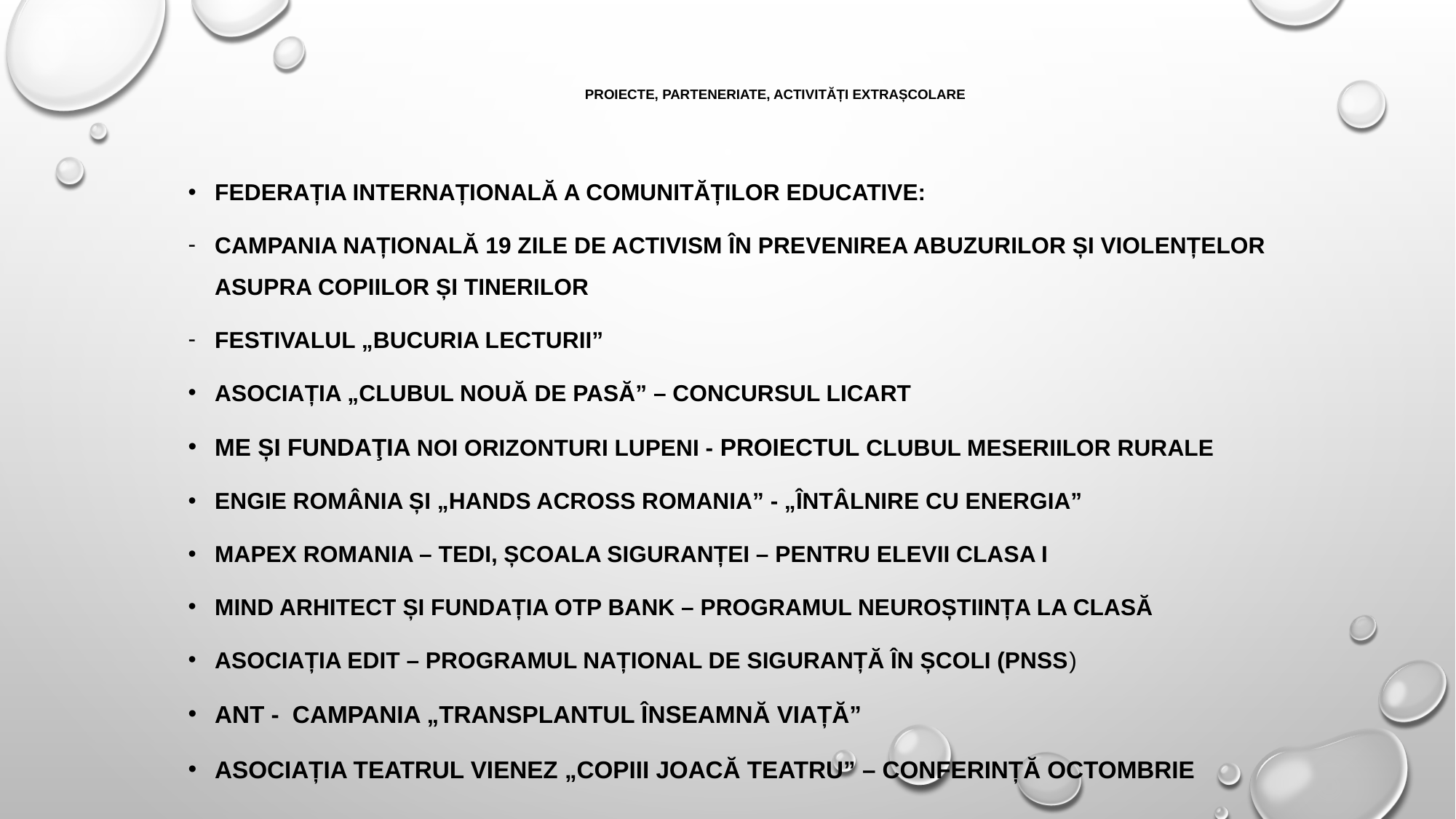

# Proiecte, parteneriate, activități extrașcolare
Federația Internațională a Comunităților Educative:
Campania Națională 19 Zile de activism în prevenirea abuzurilor și violențelor asupra copiilor și tinerilor
Festivalul „Bucuria Lecturii”
Asociația „Clubul Nouă de pasă” – Concursul LicArt
ME și Fundaţia Noi Orizonturi Lupeni - proiectul Clubul Meseriilor Rurale
ENGIE România și „HANDS ACROSS ROMANIA” - „Întâlnire cu energia”
Mapex Romania – Tedi, Școala Siguranței – pentru elevii clasa I
Mind arhitect și fundația otp bank – programul neuroștiința la clasă
Asociația EDIT – Programul național de siguranță în școli (PNSS)
ANT -  campania „Transplantul înseamnă viață”
Asociația Teatrul vienez „copiii joacă teatru” – conferință octombrie